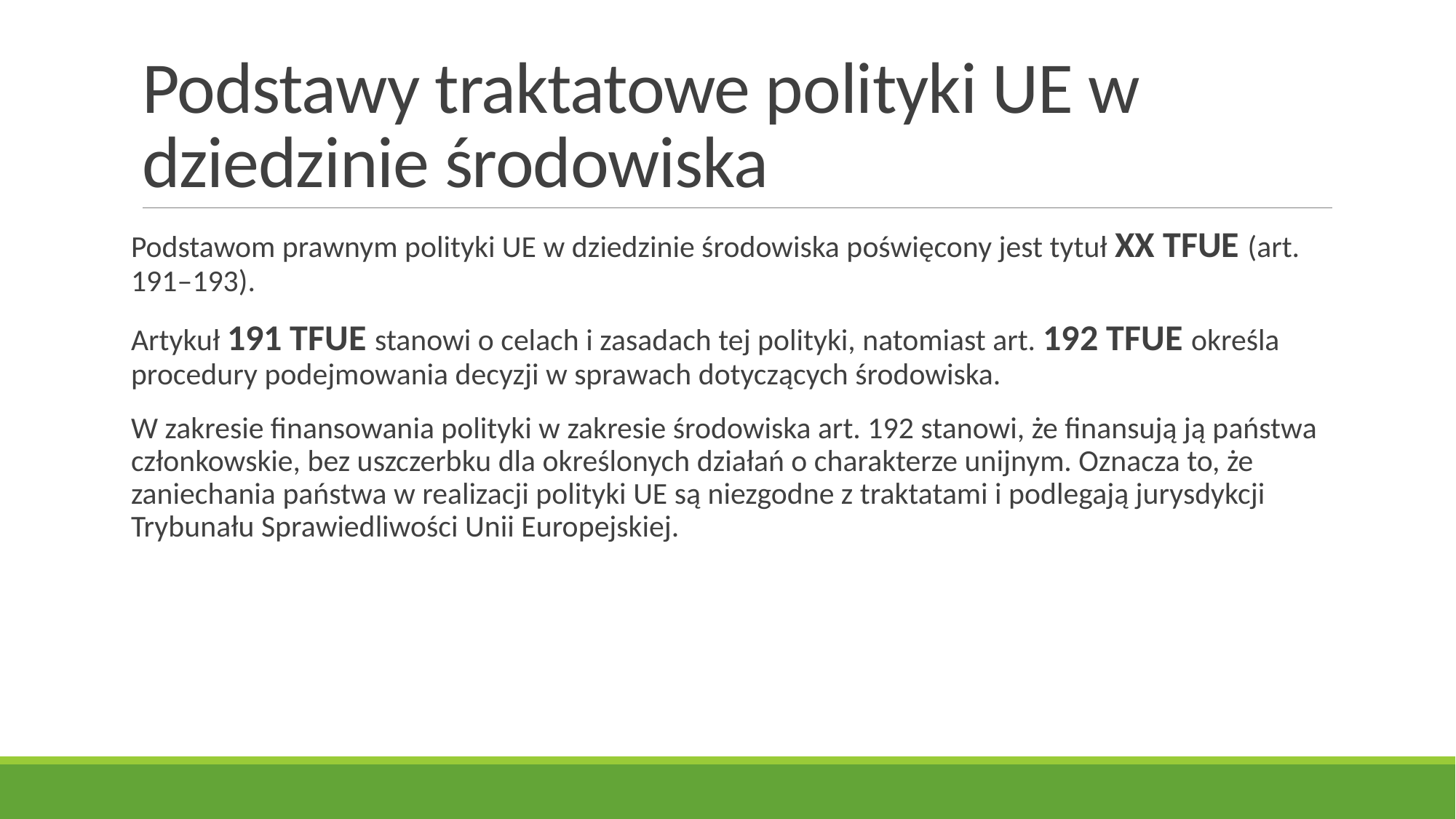

# Podstawy traktatowe polityki UE w dziedzinie środowiska
Podstawom prawnym polityki UE w dziedzinie środowiska poświęcony jest tytuł XX TFUE (art. 191–193).
Artykuł 191 TFUE stanowi o celach i zasadach tej polityki, natomiast art. 192 TFUE określa procedury podejmowania decyzji w sprawach dotyczących środowiska.
W zakresie finansowania polityki w zakresie środowiska art. 192 stanowi, że finansują ją państwa członkowskie, bez uszczerbku dla określonych działań o charakterze unijnym. Oznacza to, że zaniechania państwa w realizacji polityki UE są niezgodne z traktatami i podlegają jurysdykcji Trybunału Sprawiedliwości Unii Europejskiej.